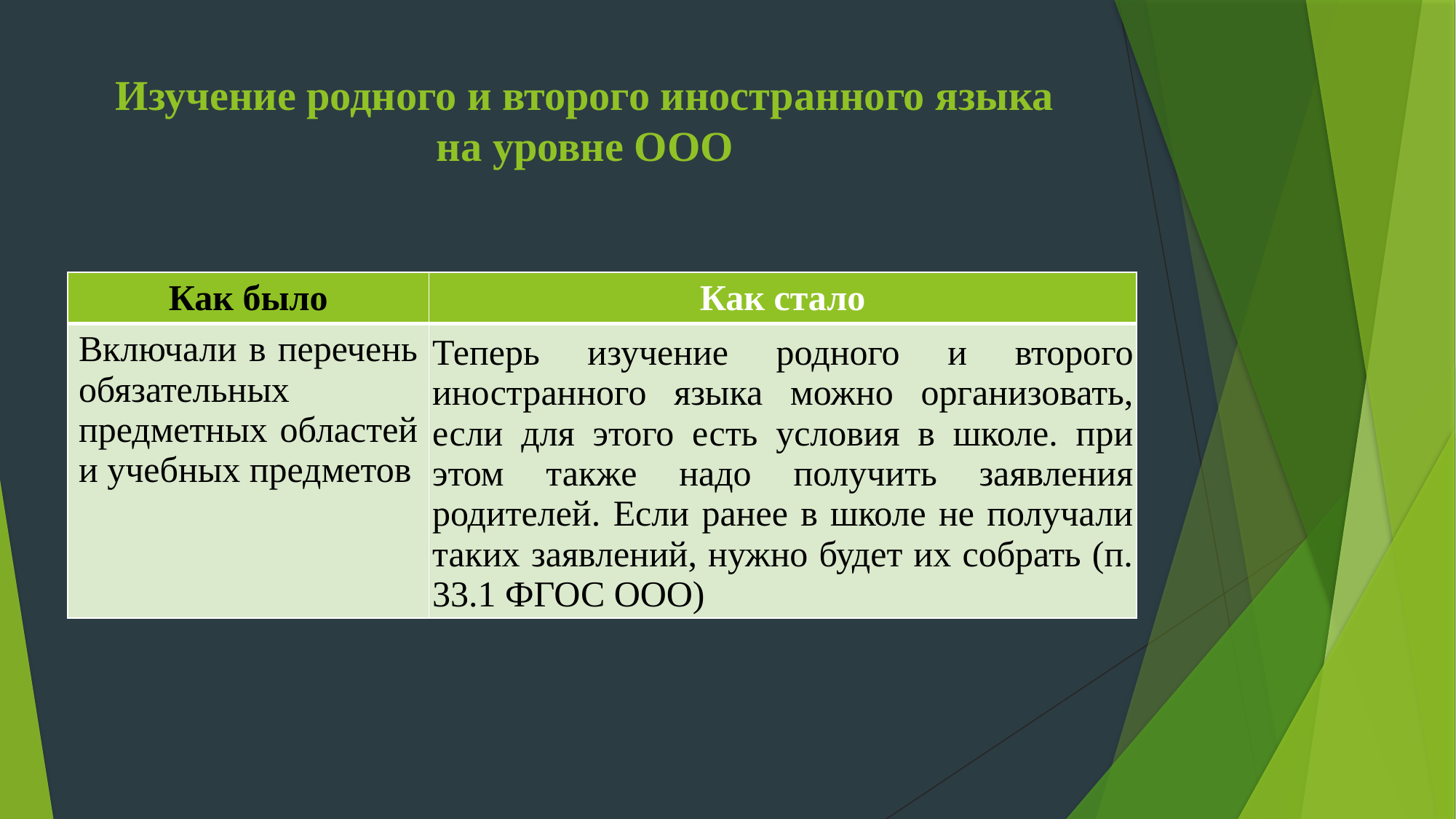

# Изучение родного и второго иностранного языка на уровне ООО
| Как было | Как стало |
| --- | --- |
| Включали в перечень обязательных предметных областей и учебных предметов | Теперь изучение родного и второго иностранного языка можно организовать, если для этого есть условия в школе. при этом также надо получить заявления родителей. Если ранее в школе не получали таких заявлений, нужно будет их собрать (п. 33.1 ФГОС ООО) |